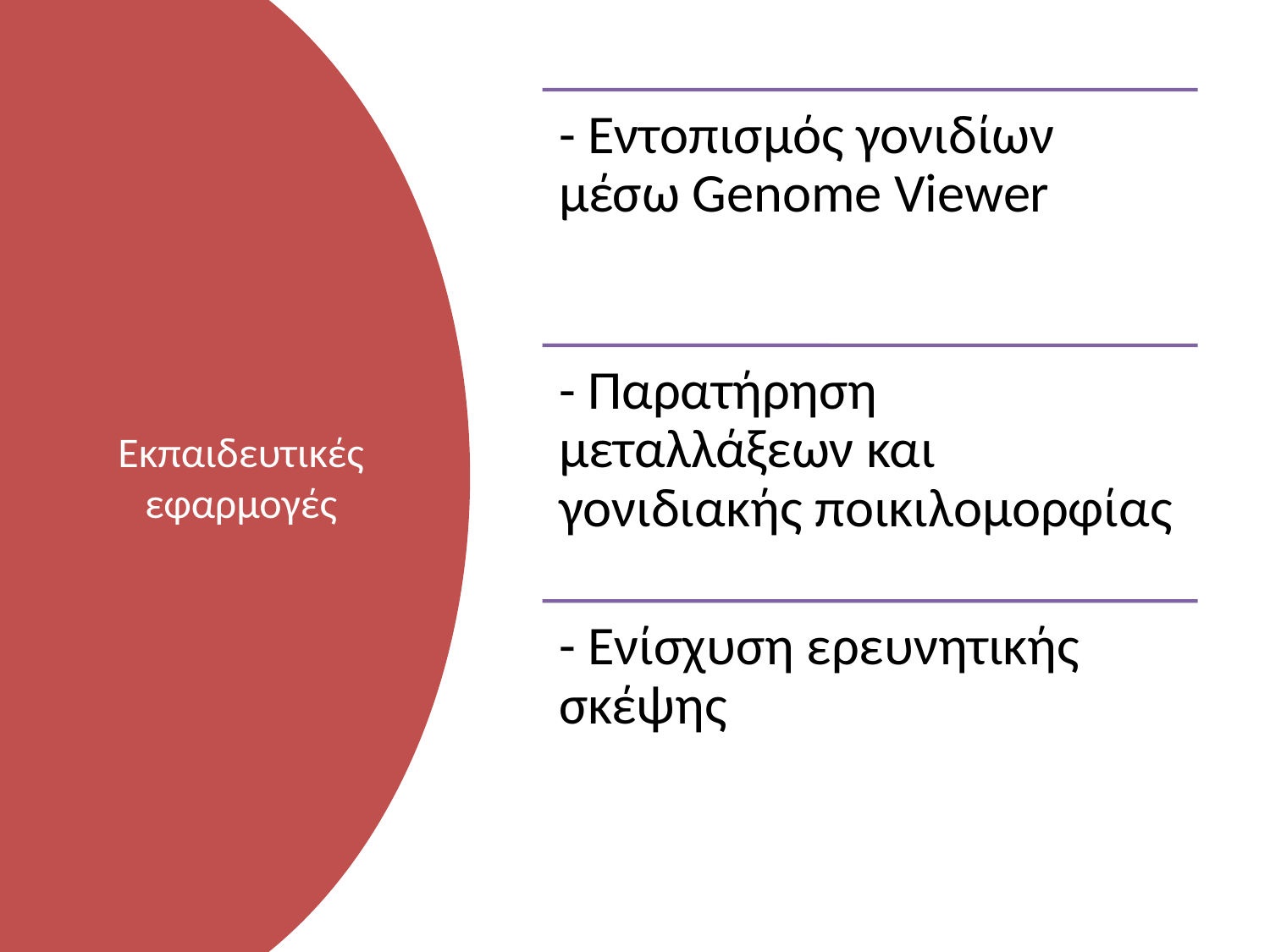

- Εντοπισμός γονιδίων μέσω Genome Viewer
- Παρατήρηση μεταλλάξεων και γονιδιακής ποικιλομορφίας
- Ενίσχυση ερευνητικής σκέψης
# Εκπαιδευτικές εφαρμογές